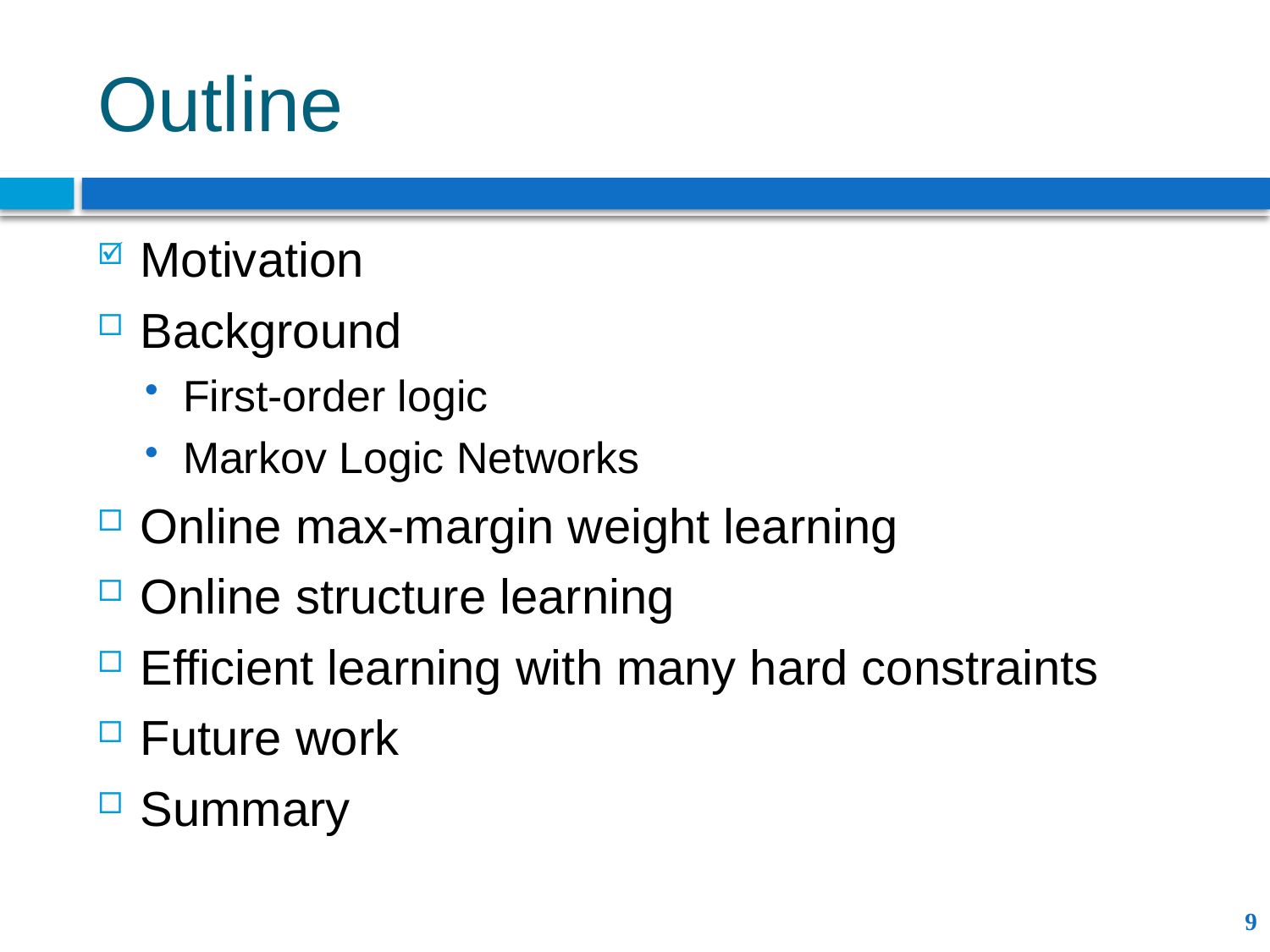

# Outline
Motivation
Background
First-order logic
Markov Logic Networks
Online max-margin weight learning
Online structure learning
Efficient learning with many hard constraints
Future work
Summary
9